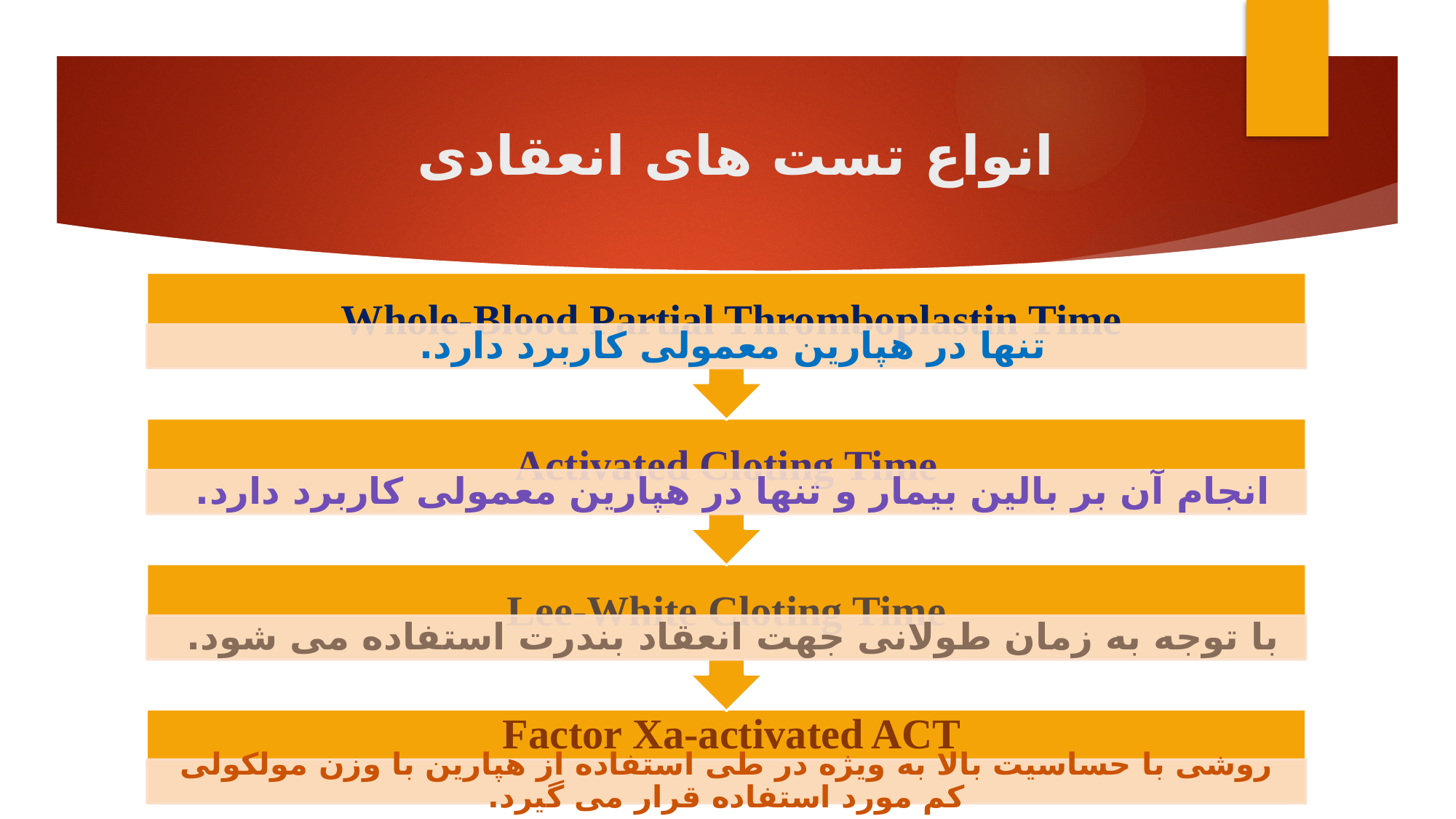

# انواع تست های انعقادی
Factor Xa-activated ACT
روشی با حساسیت بالا به ویژه در طی استفاده از هپارین با وزن مولکولی کم مورد استفاده قرار می گیرد.
Lee-White Cloting Time
با توجه به زمان طولانی جهت انعقاد بندرت استفاده می شود.
Activated Cloting Time
انجام آن بر بالین بیمار و تنها در هپارین معمولی کاربرد دارد.
Whole-Blood Partial Thromboplastin Time
تنها در هپارین معمولی کاربرد دارد.